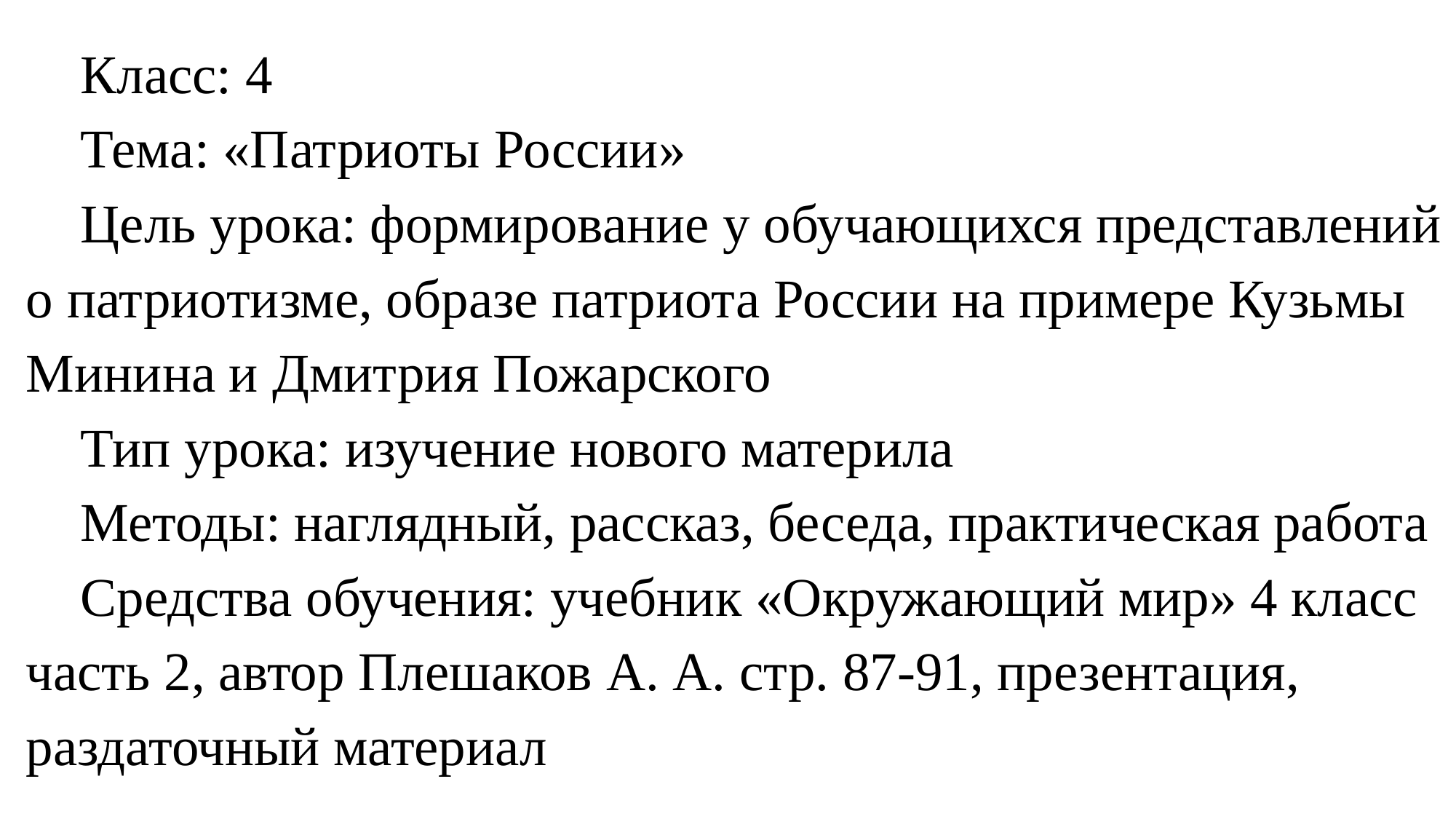

Класс: 4
Тема: «Патриоты России»
Цель урока: формирование у обучающихся представлений о патриотизме, образе патриота России на примере Кузьмы Минина и Дмитрия Пожарского
Тип урока: изучение нового материла
Методы: наглядный, рассказ, беседа, практическая работа
Средства обучения: учебник «Окружающий мир» 4 класс часть 2, автор Плешаков А. А. стр. 87-91, презентация, раздаточный материал